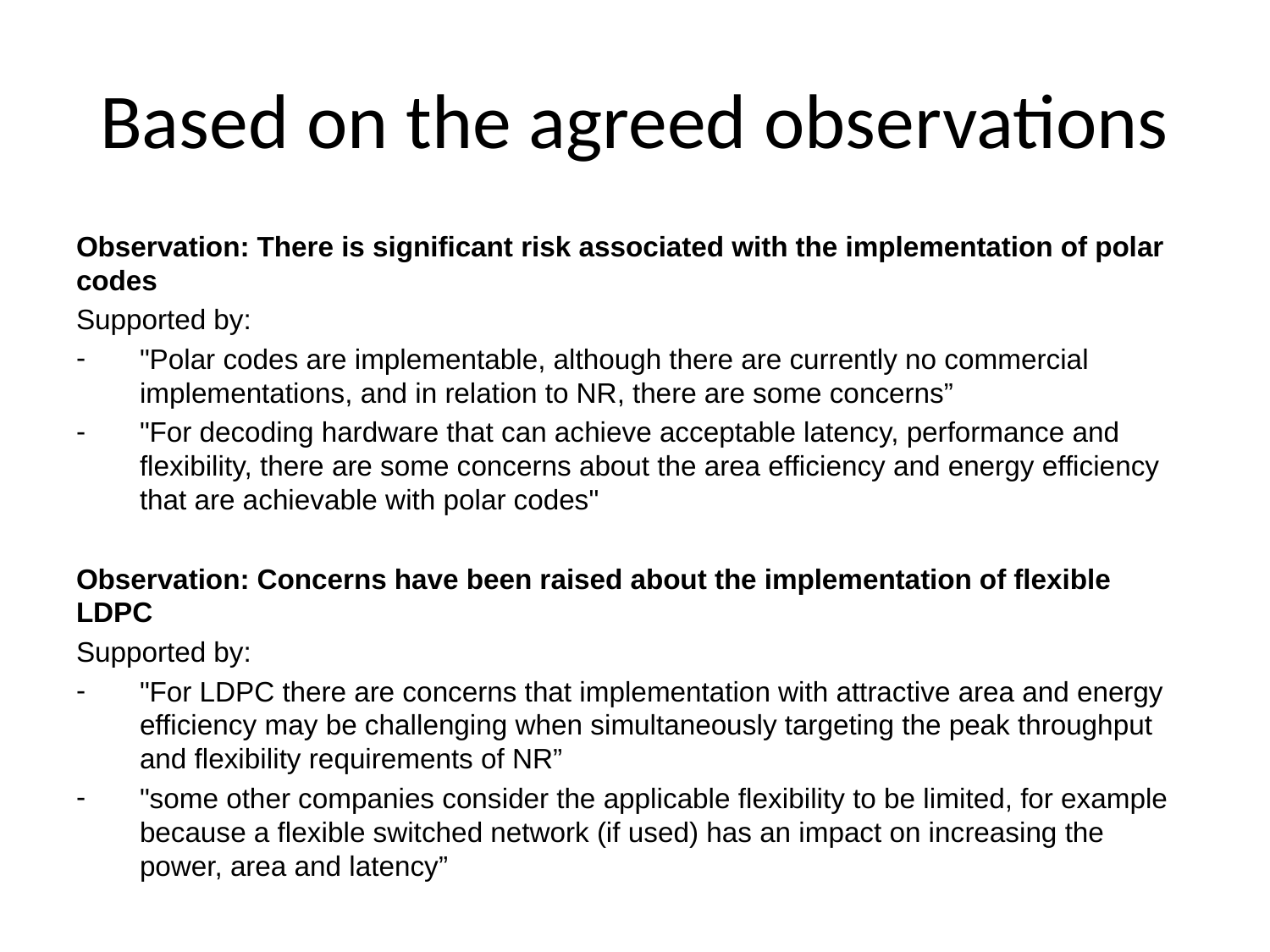

# Based on the agreed observations
Observation: There is significant risk associated with the implementation of polar codes
Supported by:
"Polar codes are implementable, although there are currently no commercial implementations, and in relation to NR, there are some concerns”
"For decoding hardware that can achieve acceptable latency, performance and flexibility, there are some concerns about the area efficiency and energy efficiency that are achievable with polar codes"

Observation: Concerns have been raised about the implementation of flexible LDPC
Supported by:
"For LDPC there are concerns that implementation with attractive area and energy efficiency may be challenging when simultaneously targeting the peak throughput and flexibility requirements of NR”
"some other companies consider the applicable flexibility to be limited, for example because a flexible switched network (if used) has an impact on increasing the power, area and latency”